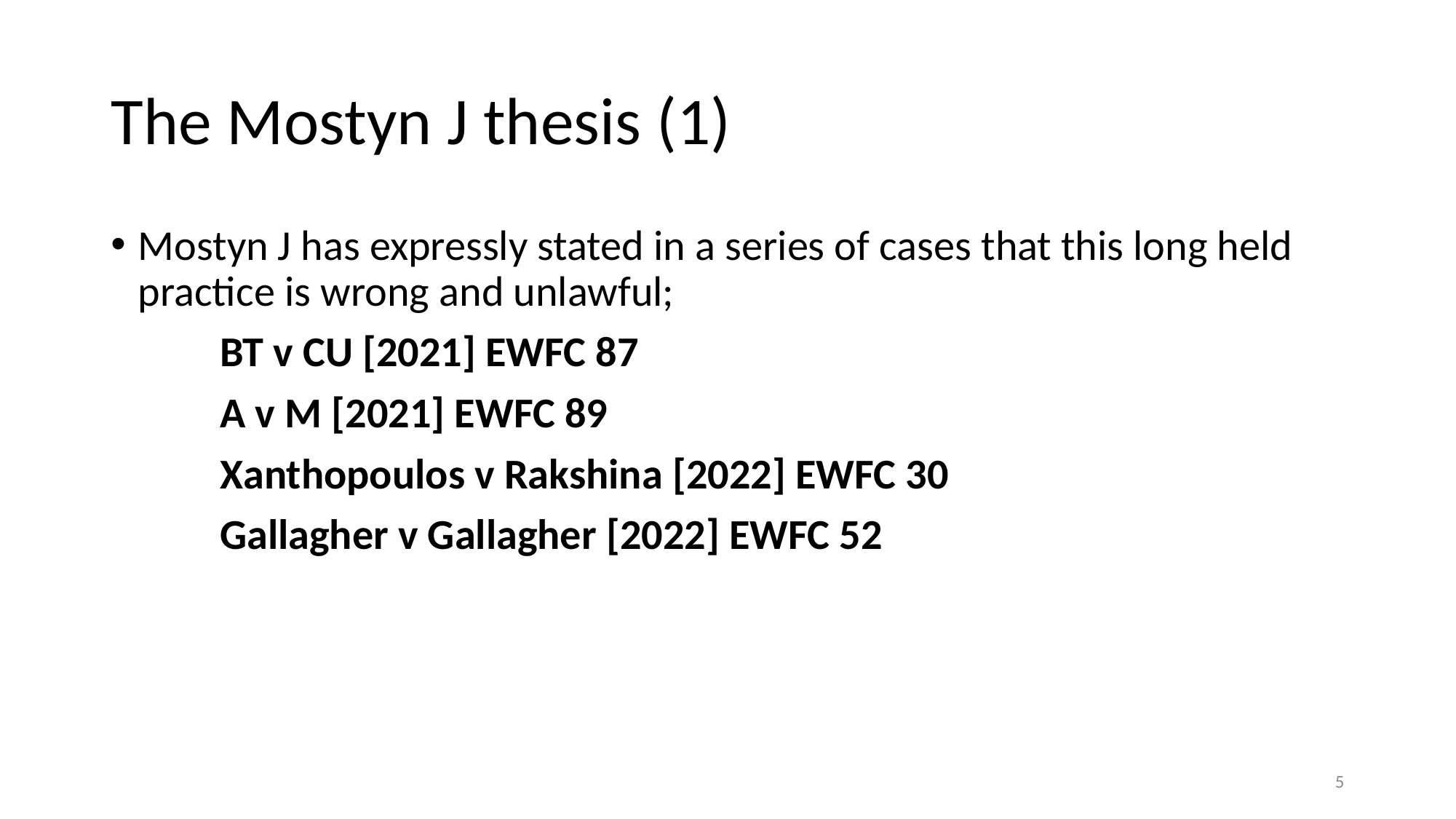

# The Mostyn J thesis (1)
Mostyn J has expressly stated in a series of cases that this long held practice is wrong and unlawful;
	BT v CU [2021] EWFC 87
	A v M [2021] EWFC 89
	Xanthopoulos v Rakshina [2022] EWFC 30
	Gallagher v Gallagher [2022] EWFC 52

5